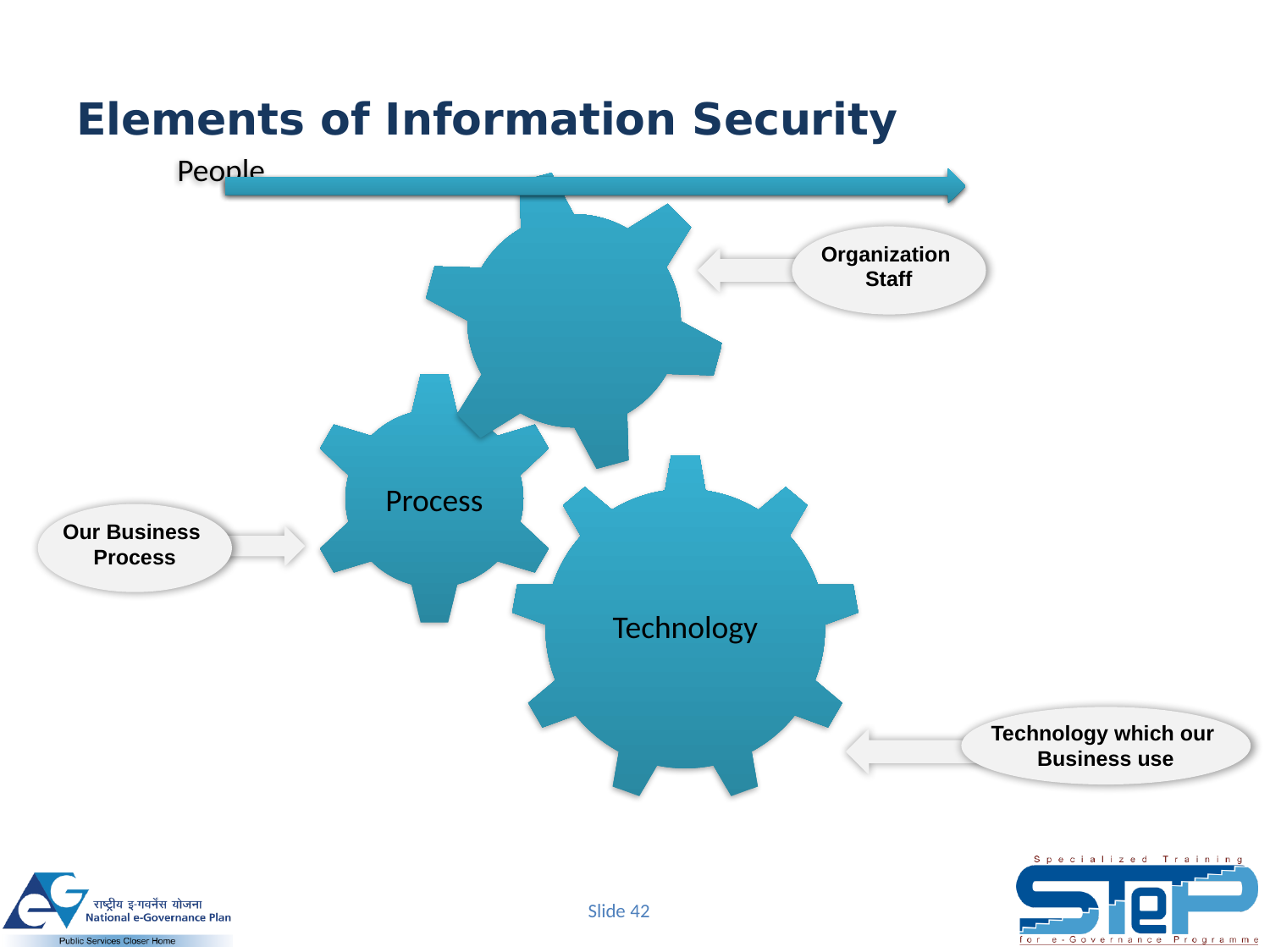

# Elements of Information Security
Technology
Process
People
Organization
Staff

Our Business
Process

Technology which our
Business use